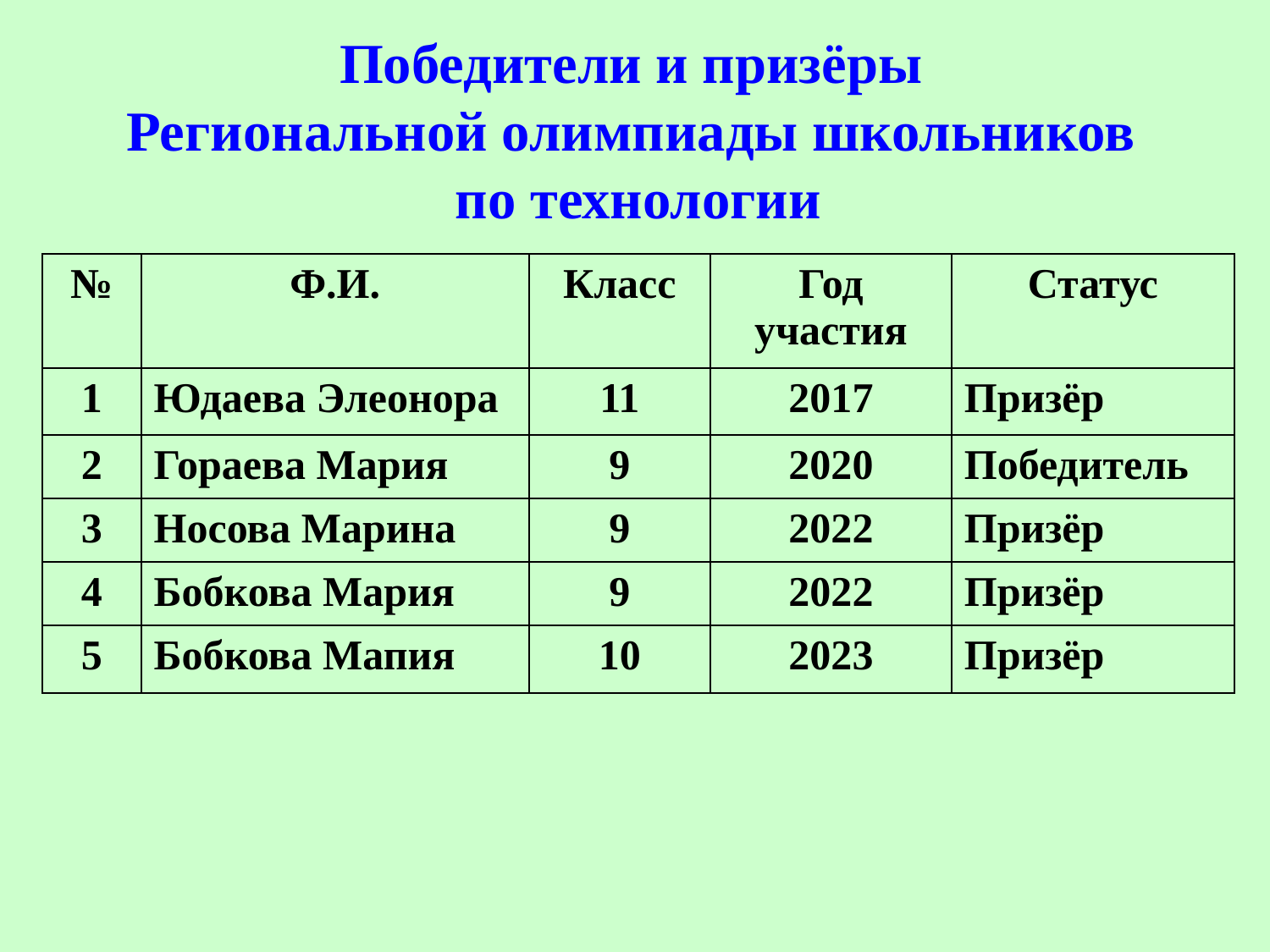

Победители и призёры
Региональной олимпиады школьников
по технологии
| № | Ф.И. | Класс | Год участия | Статус |
| --- | --- | --- | --- | --- |
| 1 | Юдаева Элеонора | 11 | 2017 | Призёр |
| 2 | Гораева Мария | 9 | 2020 | Победитель |
| 3 | Носова Марина | 9 | 2022 | Призёр |
| 4 | Бобкова Мария | 9 | 2022 | Призёр |
| 5 | Бобкова Мапия | 10 | 2023 | Призёр |